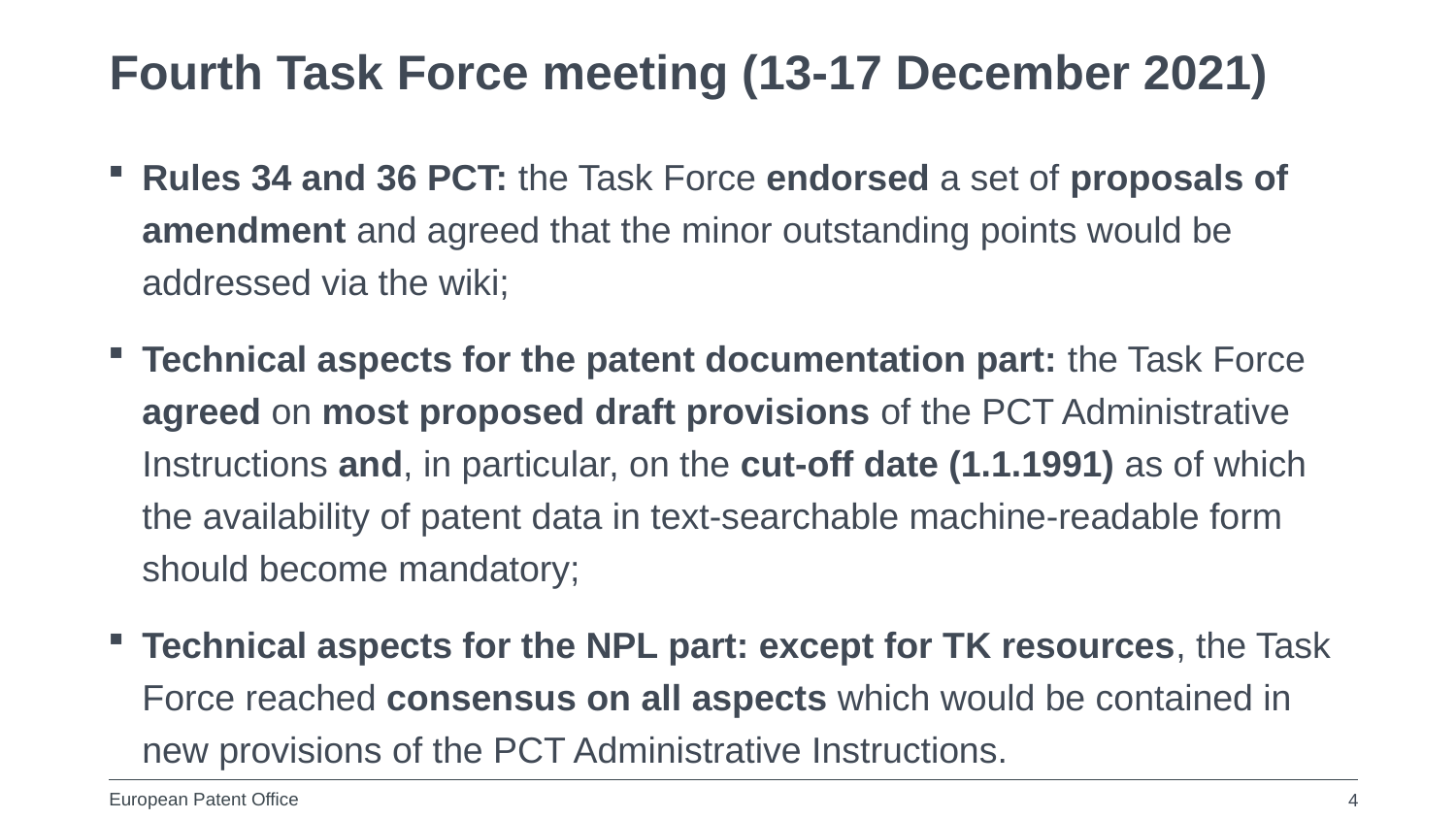

# Fourth Task Force meeting (13-17 December 2021)
Rules 34 and 36 PCT: the Task Force endorsed a set of proposals of amendment and agreed that the minor outstanding points would be addressed via the wiki;
Technical aspects for the patent documentation part: the Task Force agreed on most proposed draft provisions of the PCT Administrative Instructions and, in particular, on the cut-off date (1.1.1991) as of which the availability of patent data in text-searchable machine-readable form should become mandatory;
Technical aspects for the NPL part: except for TK resources, the Task Force reached consensus on all aspects which would be contained in new provisions of the PCT Administrative Instructions.

4